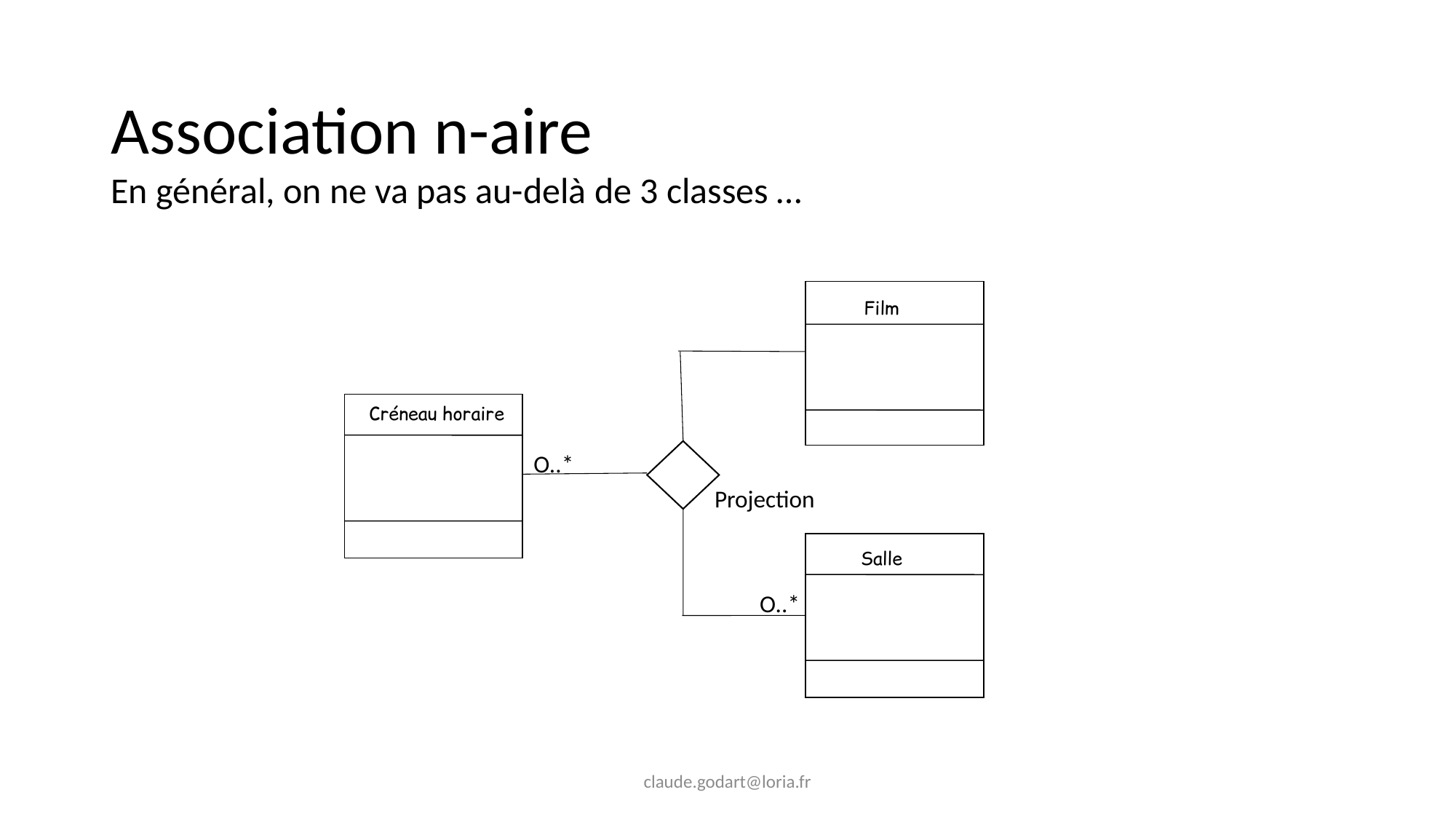

# Association n-aire
En général, on ne va pas au-delà de 3 classes …

Film

Créneau horaire

O..*
Projection

Salle

O..*

claude.godart@loria.fr